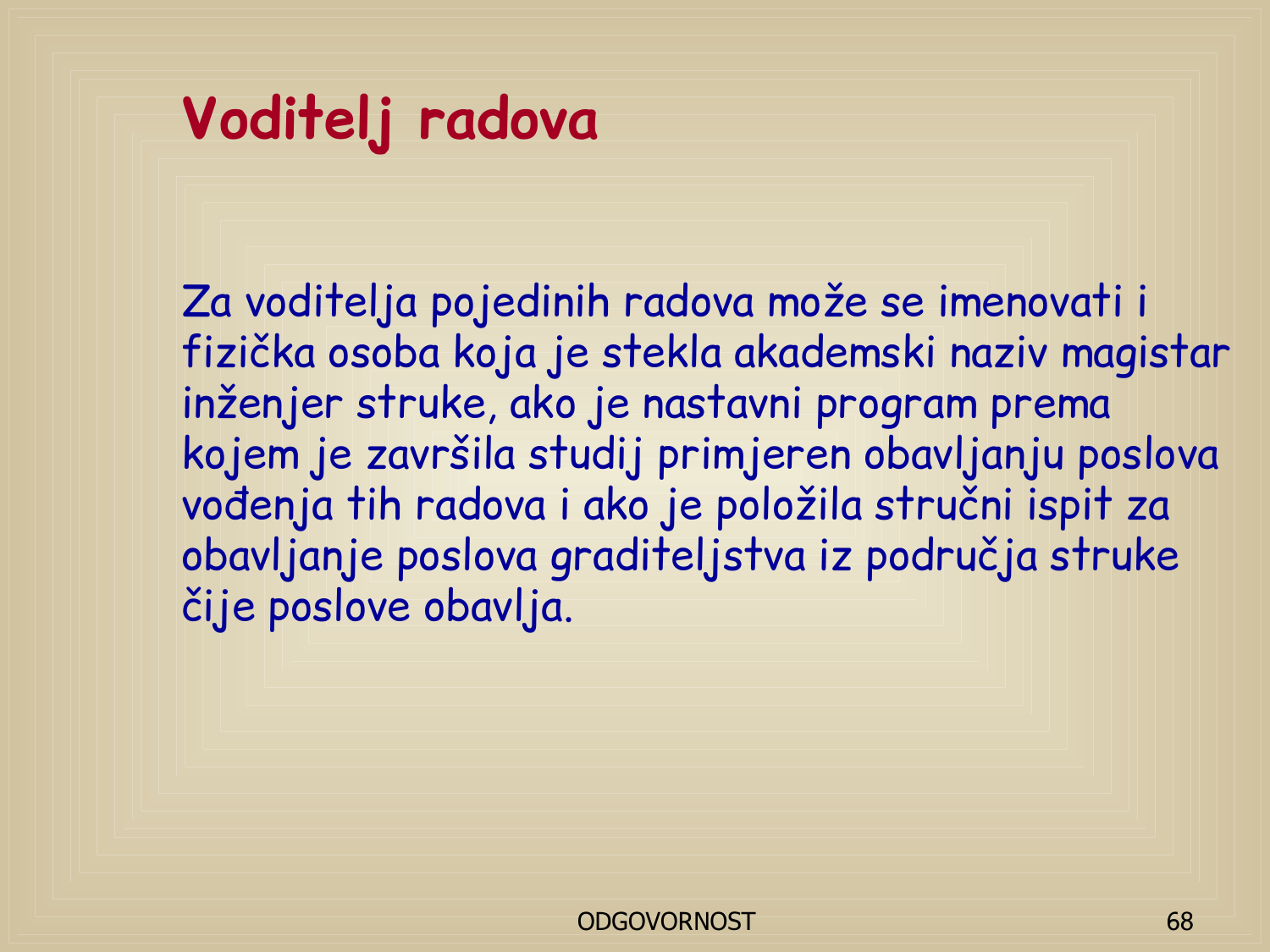

# Voditelj radova
Za voditelja pojedinih radova može se imenovati i fizička osoba koja je stekla akademski naziv magistar inženjer struke, ako je nastavni program prema kojem je završila studij primjeren obavljanju poslova vođenja tih radova i ako je položila stručni ispit za obavljanje poslova graditeljstva iz područja struke čije poslove obavlja.

ODGOVORNOST
68